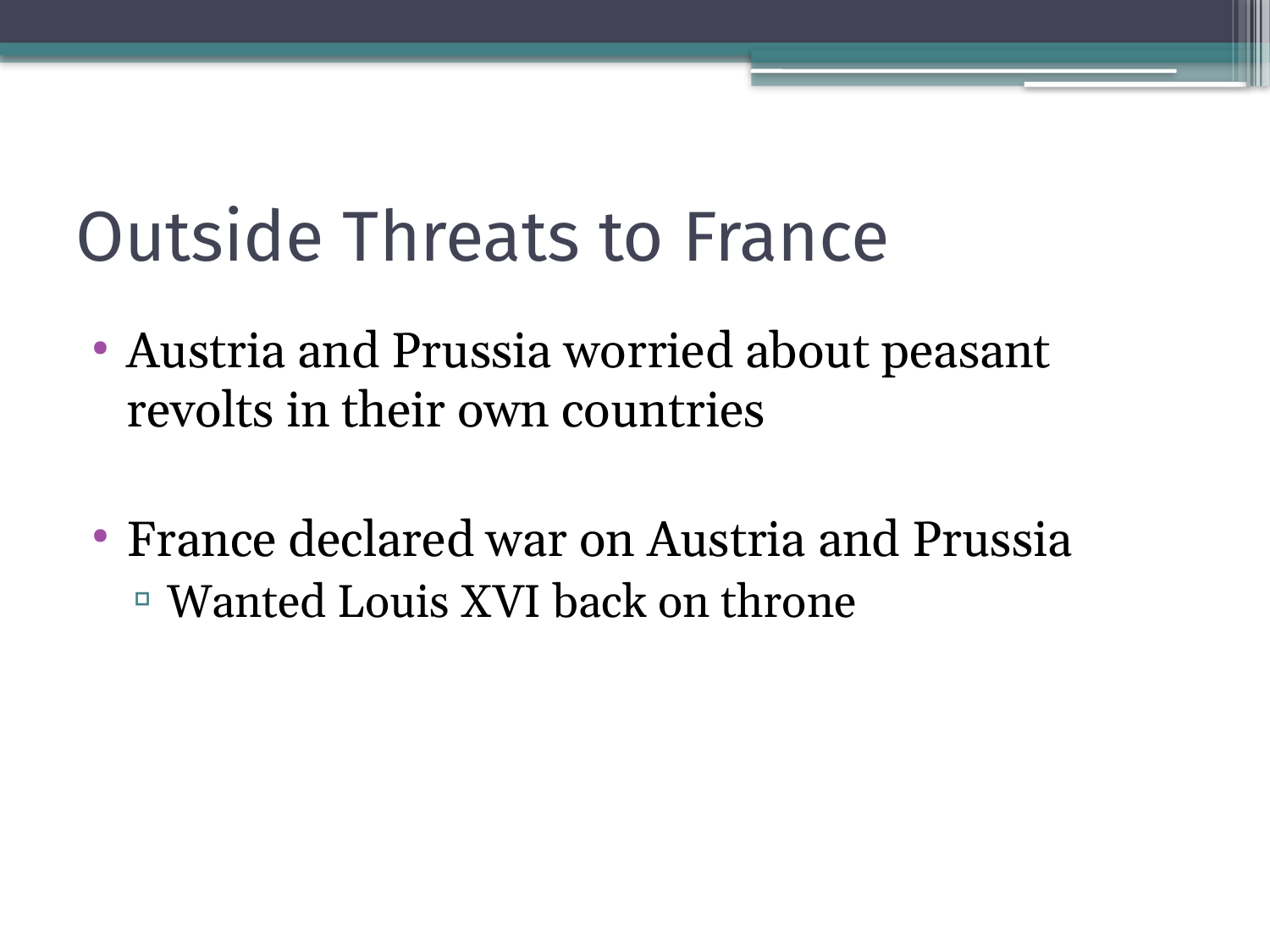

# Outside Threats to France
Austria and Prussia worried about peasant revolts in their own countries

France declared war on Austria and Prussia
Wanted Louis XVI back on throne